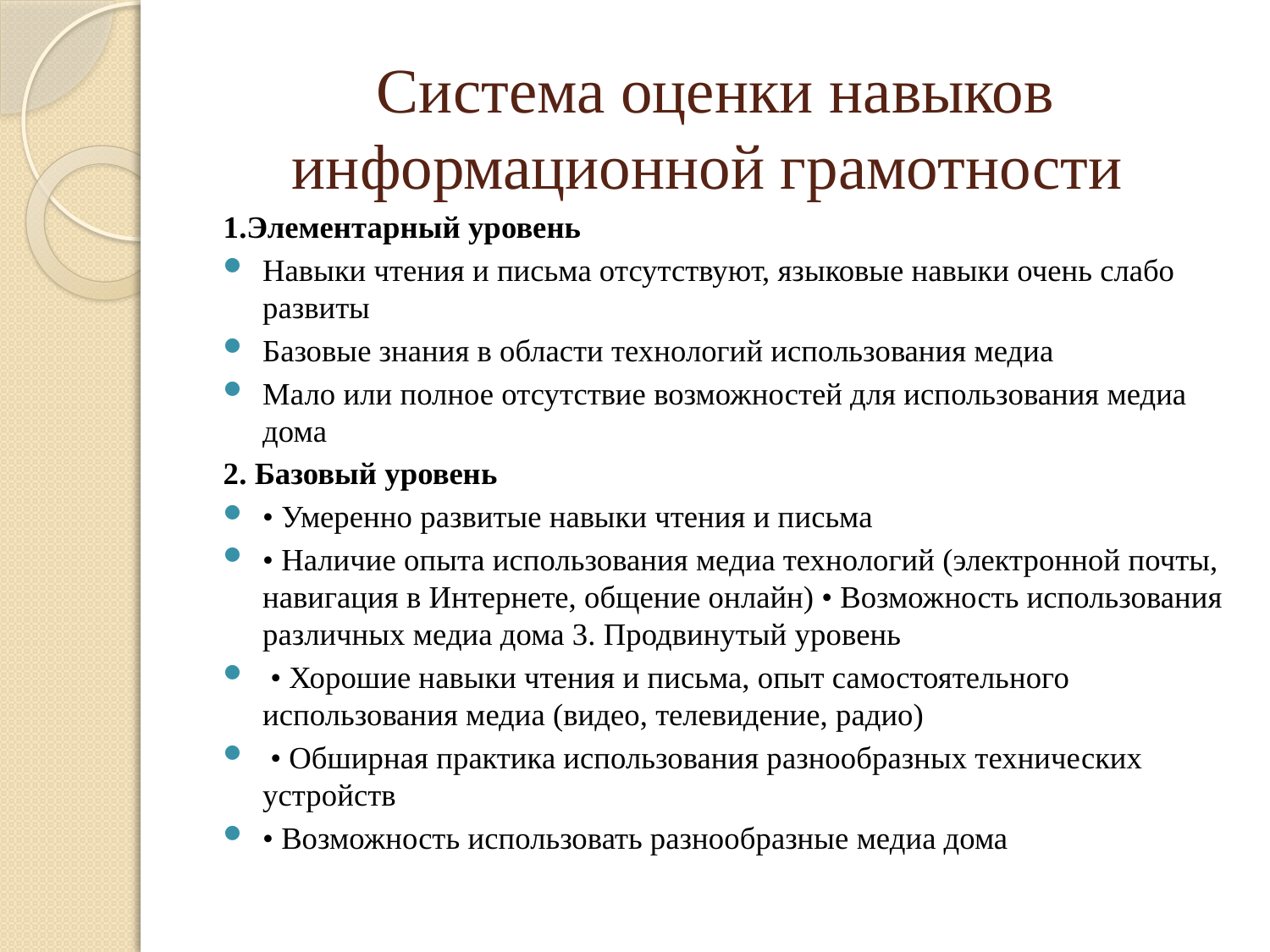

# Система оценки навыков информационной грамотности
1.Элементарный уровень
Навыки чтения и письма отсутствуют, языковые навыки очень слабо развиты
Базовые знания в области технологий использования медиа
Мало или полное отсутствие возможностей для использования медиа дома
2. Базовый уровень
• Умеренно развитые навыки чтения и письма
• Наличие опыта использования медиа технологий (электронной почты, навигация в Интернете, общение онлайн) • Возможность использования различных медиа дома 3. Продвинутый уровень
 • Хорошие навыки чтения и письма, опыт самостоятельного использования медиа (видео, телевидение, радио)
 • Обширная практика использования разнообразных технических устройств
• Возможность использовать разнообразные медиа дома